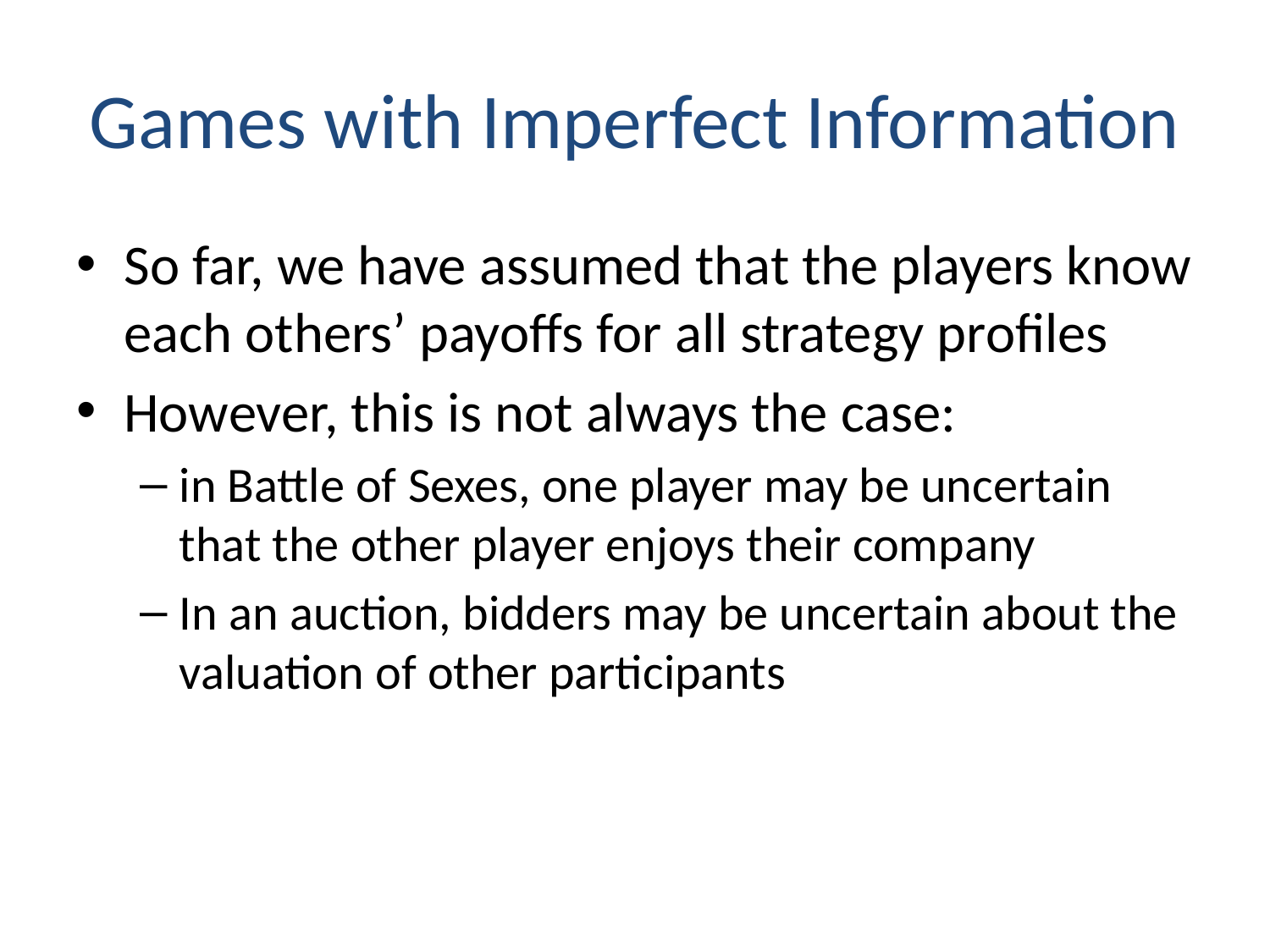

# Games with Imperfect Information
So far, we have assumed that the players know each others’ payoffs for all strategy profiles
However, this is not always the case:
in Battle of Sexes, one player may be uncertain that the other player enjoys their company
In an auction, bidders may be uncertain about the valuation of other participants